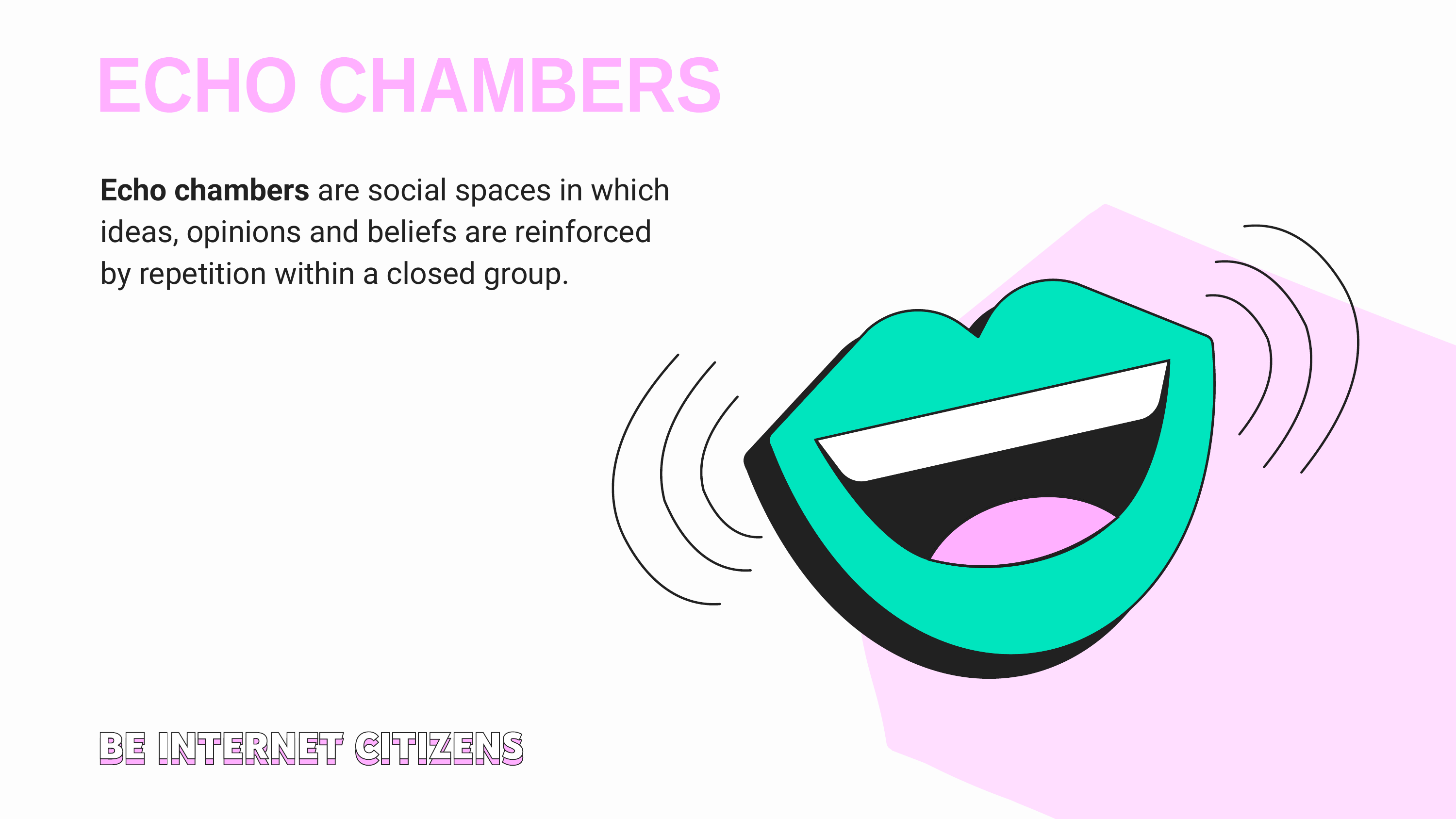

ECHO CHAMBERS

Echo chambers are social spaces in which ideas, opinions and beliefs are reinforced
by repetition within a closed group.